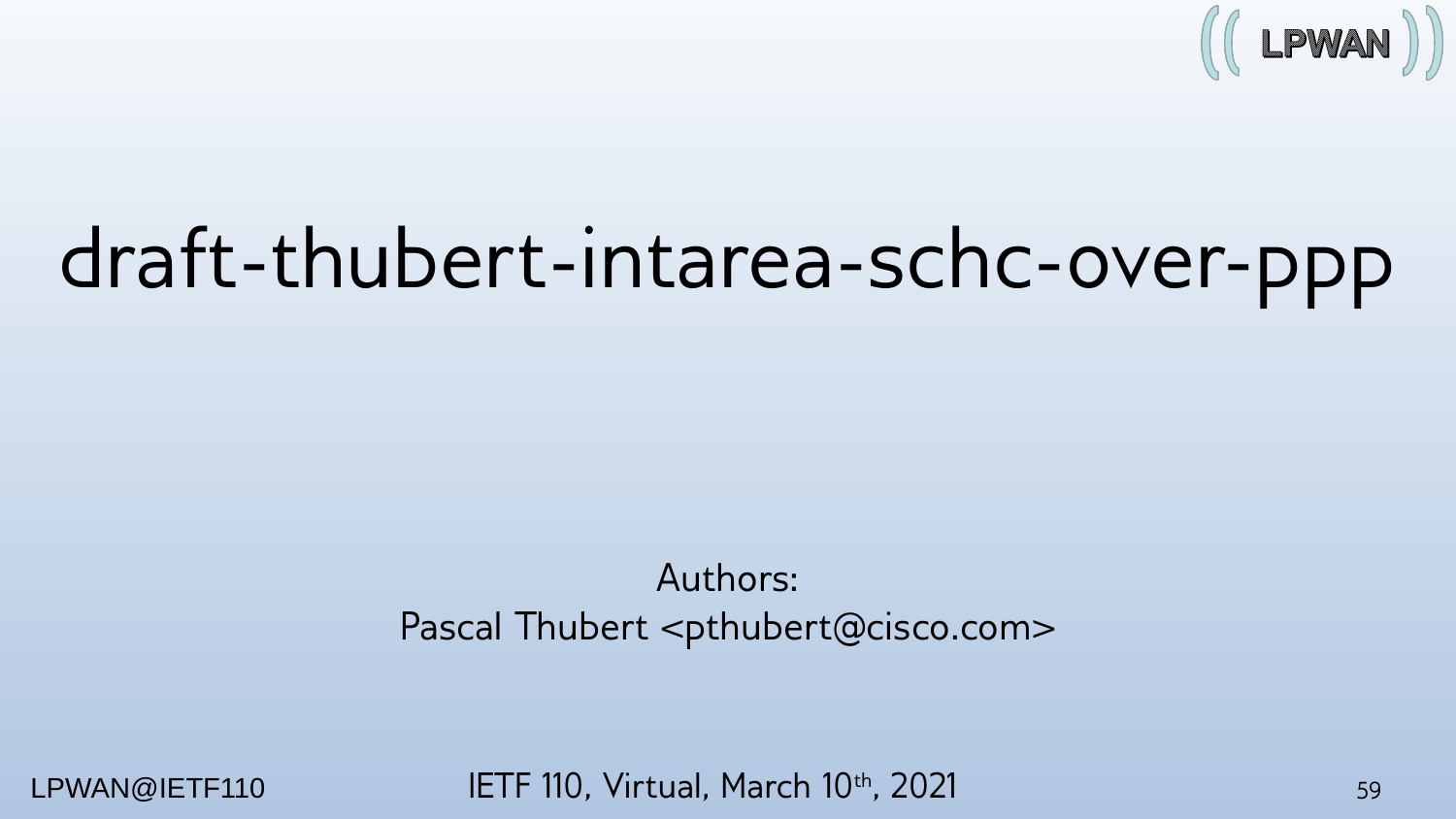

draft-thubert-intarea-schc-over-ppp
Authors:
Pascal Thubert <pthubert@cisco.com>

IETF 110, Virtual, March 10th, 2021
59